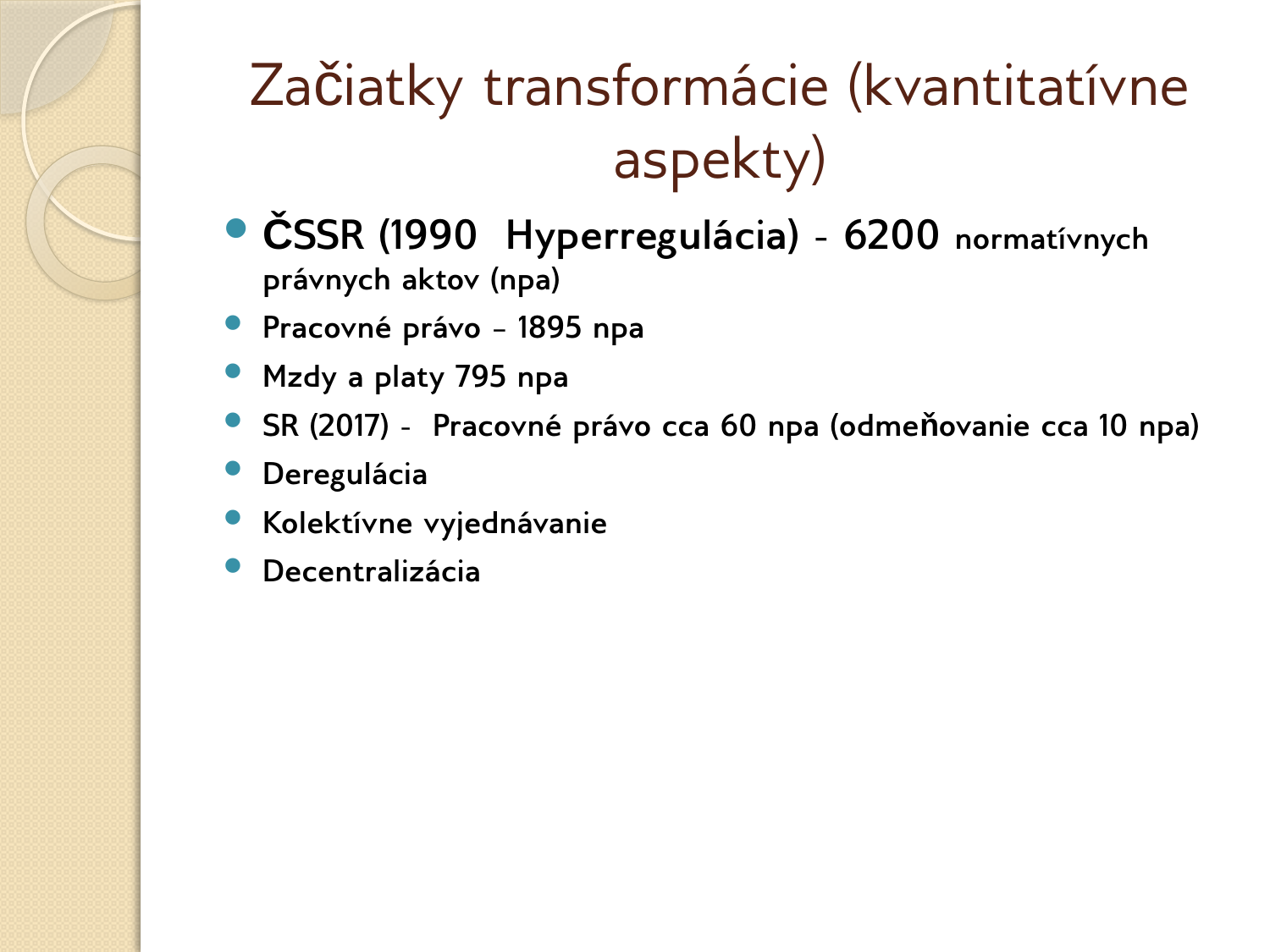

# Začiatky transformácie (kvantitatívne aspekty)
ČSSR (1990  Hyperregulácia) - 6200 normatívnych právnych aktov (npa)
Pracovné právo – 1895 npa
Mzdy a platy 795 npa
SR (2017) -  Pracovné právo cca 60 npa (odmeňovanie cca 10 npa)
Deregulácia
Kolektívne vyjednávanie
Decentralizácia